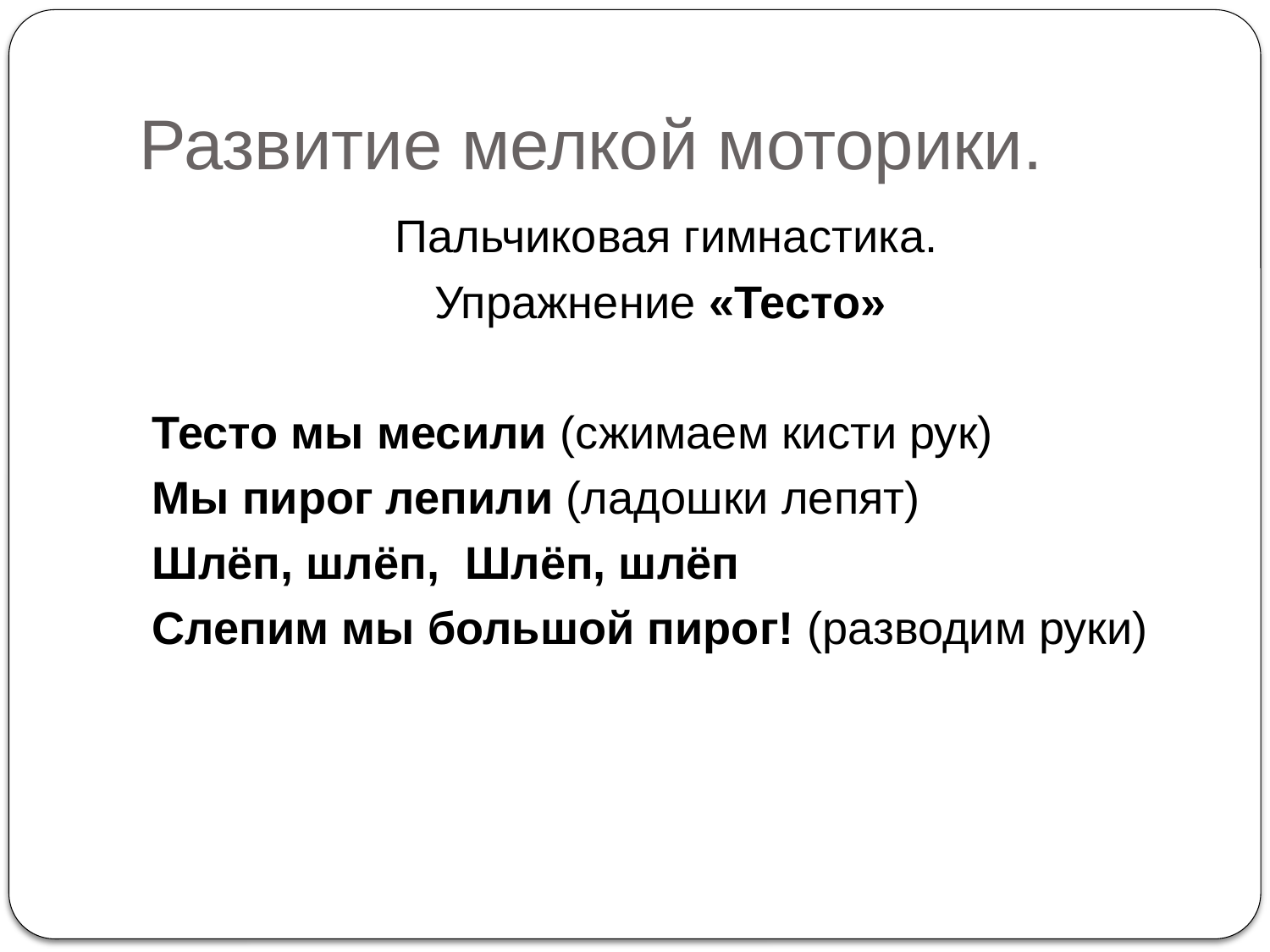

# Развитие мелкой моторики.
Пальчиковая гимнастика.
Упражнение «Тесто»

 Тесто мы месили (сжимаем кисти рук)
 Мы пирог лепили (ладошки лепят)
 Шлёп, шлёп,  Шлёп, шлёп
 Слепим мы большой пирог! (разводим руки)